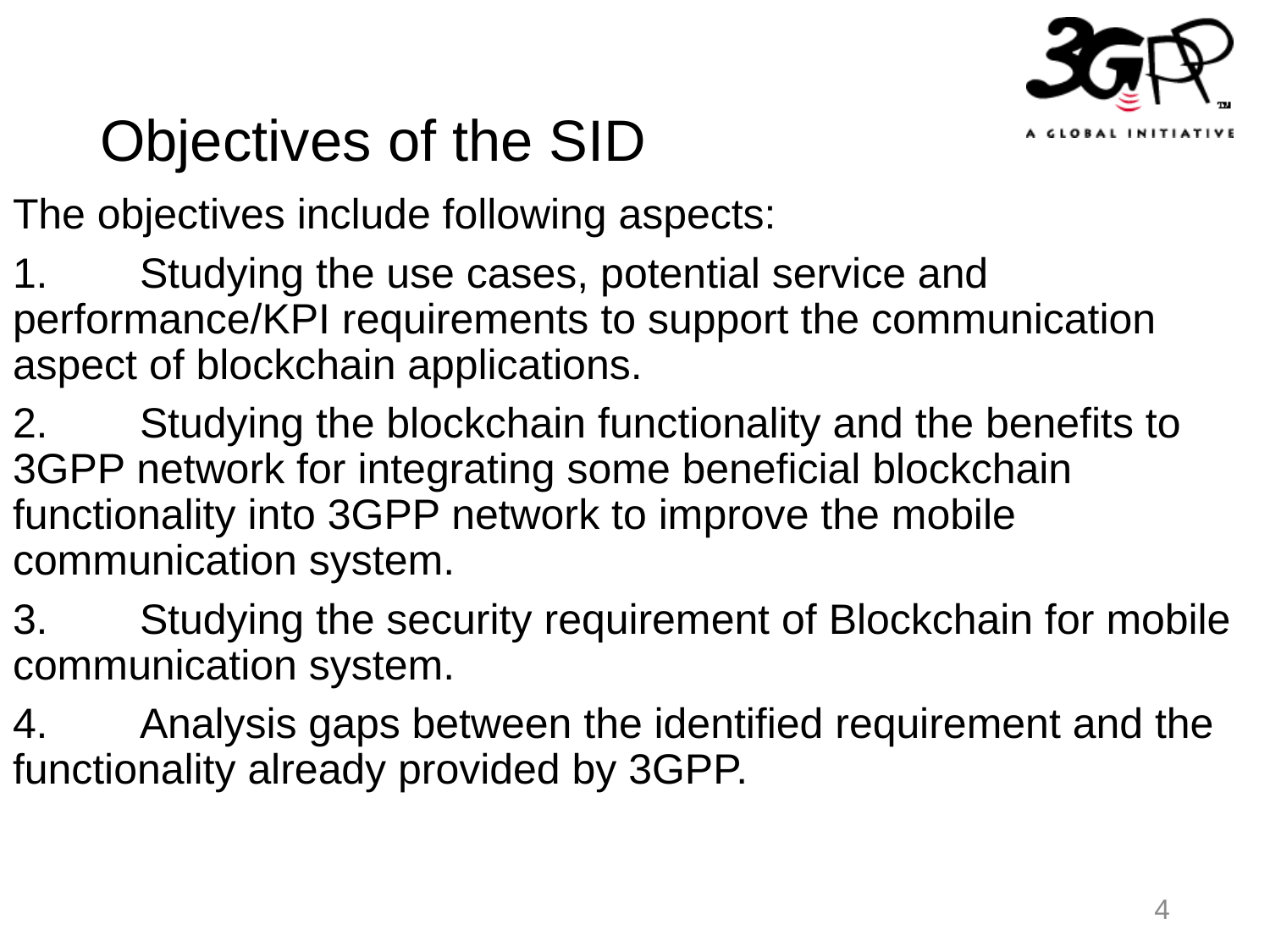

# Objectives of the SID
The objectives include following aspects:
1.	Studying the use cases, potential service and performance/KPI requirements to support the communication aspect of blockchain applications.
2.	Studying the blockchain functionality and the benefits to 3GPP network for integrating some beneficial blockchain functionality into 3GPP network to improve the mobile communication system.
3.	Studying the security requirement of Blockchain for mobile communication system.
4.	Analysis gaps between the identified requirement and the functionality already provided by 3GPP.
4